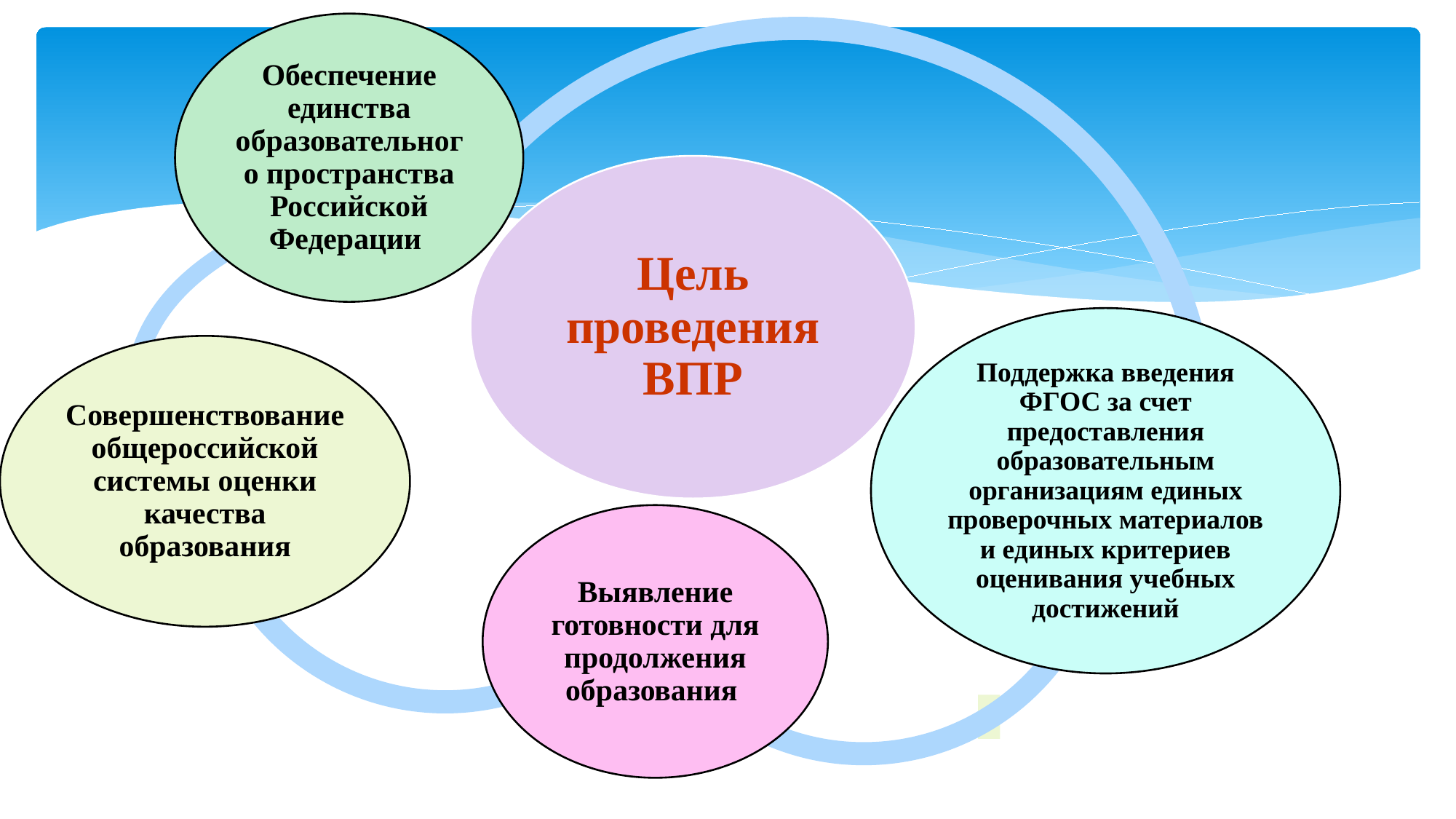

Цель проведения ВПР
Обеспечение единства образовательного пространства Российской Федерации
Поддержка введения ФГОС за счет предоставления образовательным организациям единых проверочных материалов и единых критериев оценивания учебных достижений
Выявление готовности для продолжения образования
Совершенствование общероссийской системы оценки качества образования